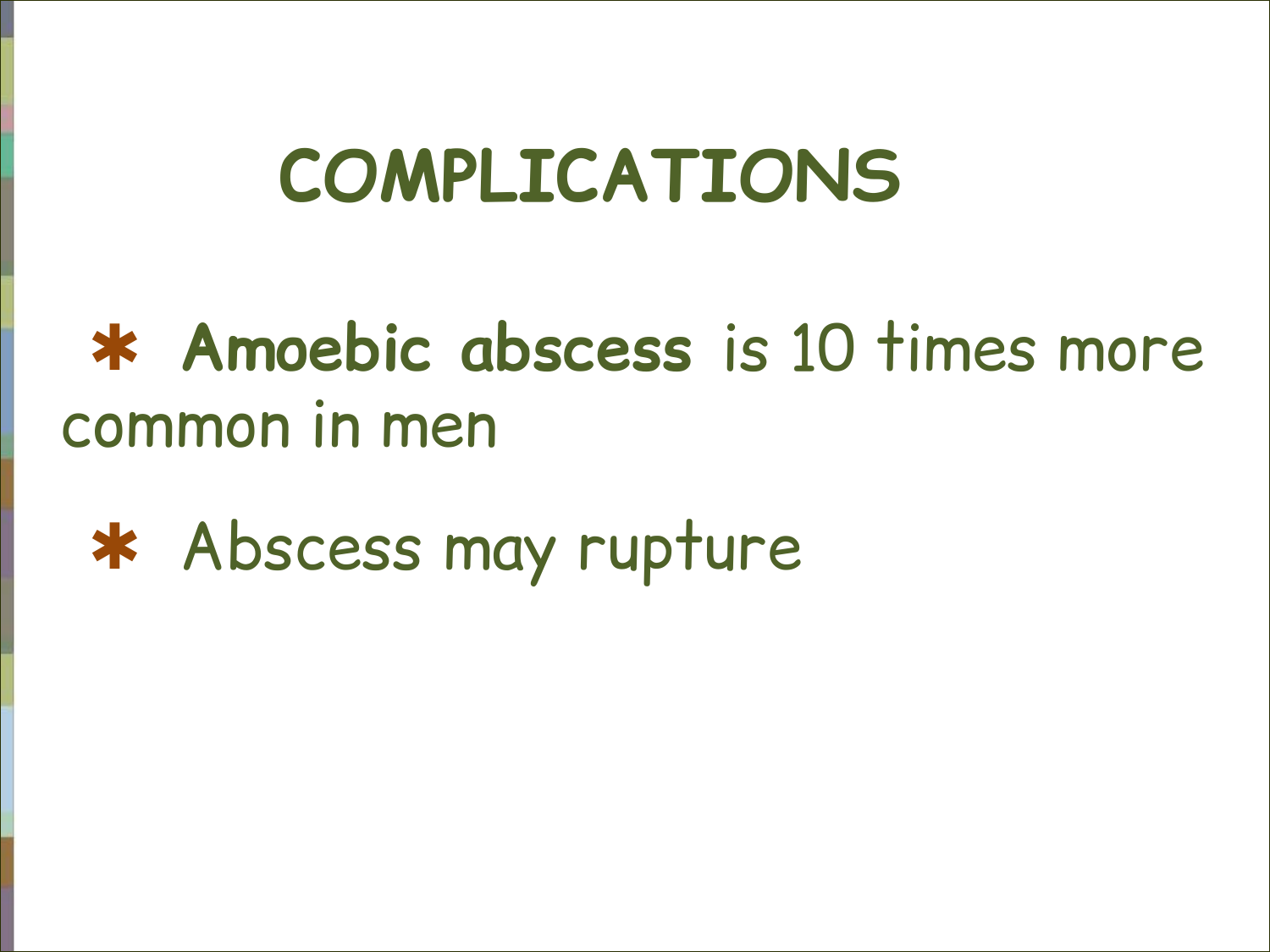

COMPLICATIONS

    ✱  Amoebic abscess is 10 times more common in men

    ✱  Abscess may rupture

#